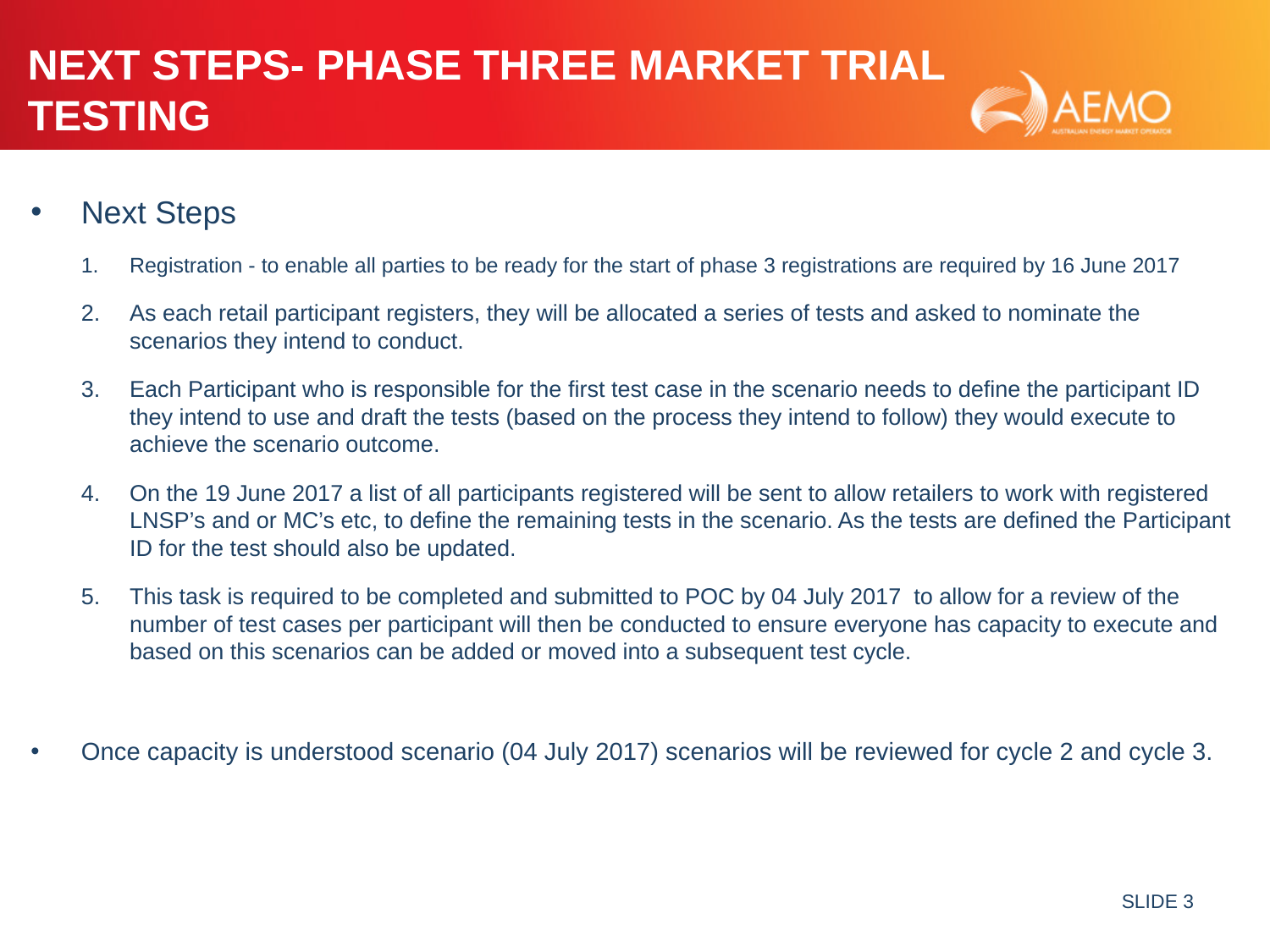

# Next Steps- Phase Three Market Trial Testing
Next Steps
Registration - to enable all parties to be ready for the start of phase 3 registrations are required by 16 June 2017
As each retail participant registers, they will be allocated a series of tests and asked to nominate the scenarios they intend to conduct.
Each Participant who is responsible for the first test case in the scenario needs to define the participant ID they intend to use and draft the tests (based on the process they intend to follow) they would execute to achieve the scenario outcome.
On the 19 June 2017 a list of all participants registered will be sent to allow retailers to work with registered LNSP’s and or MC’s etc, to define the remaining tests in the scenario. As the tests are defined the Participant ID for the test should also be updated.
This task is required to be completed and submitted to POC by 04 July 2017  to allow for a review of the number of test cases per participant will then be conducted to ensure everyone has capacity to execute and based on this scenarios can be added or moved into a subsequent test cycle.

Once capacity is understood scenario (04 July 2017) scenarios will be reviewed for cycle 2 and cycle 3.